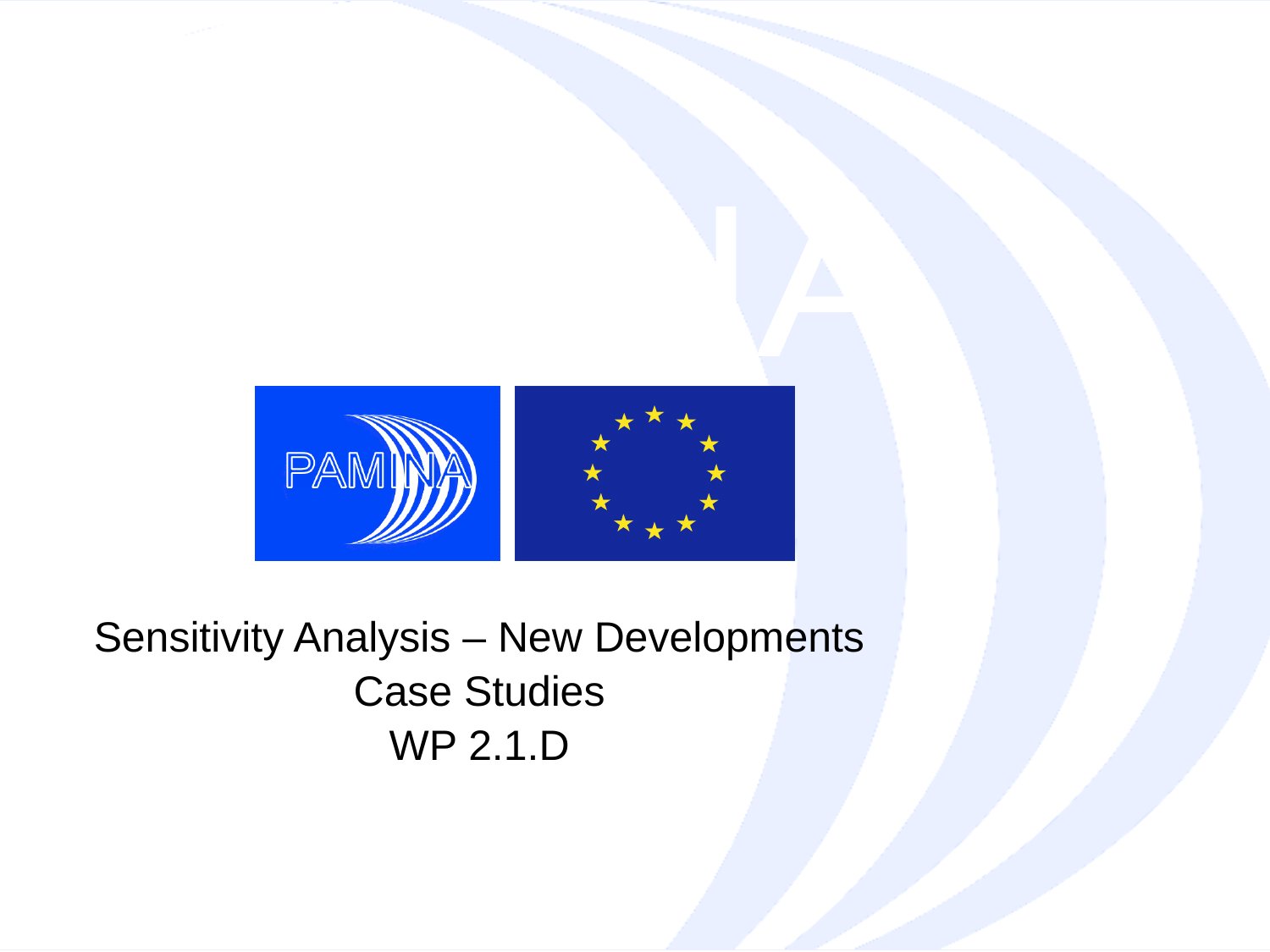

Sensitivity Analysis – New Developments
Case Studies
WP 2.1.D